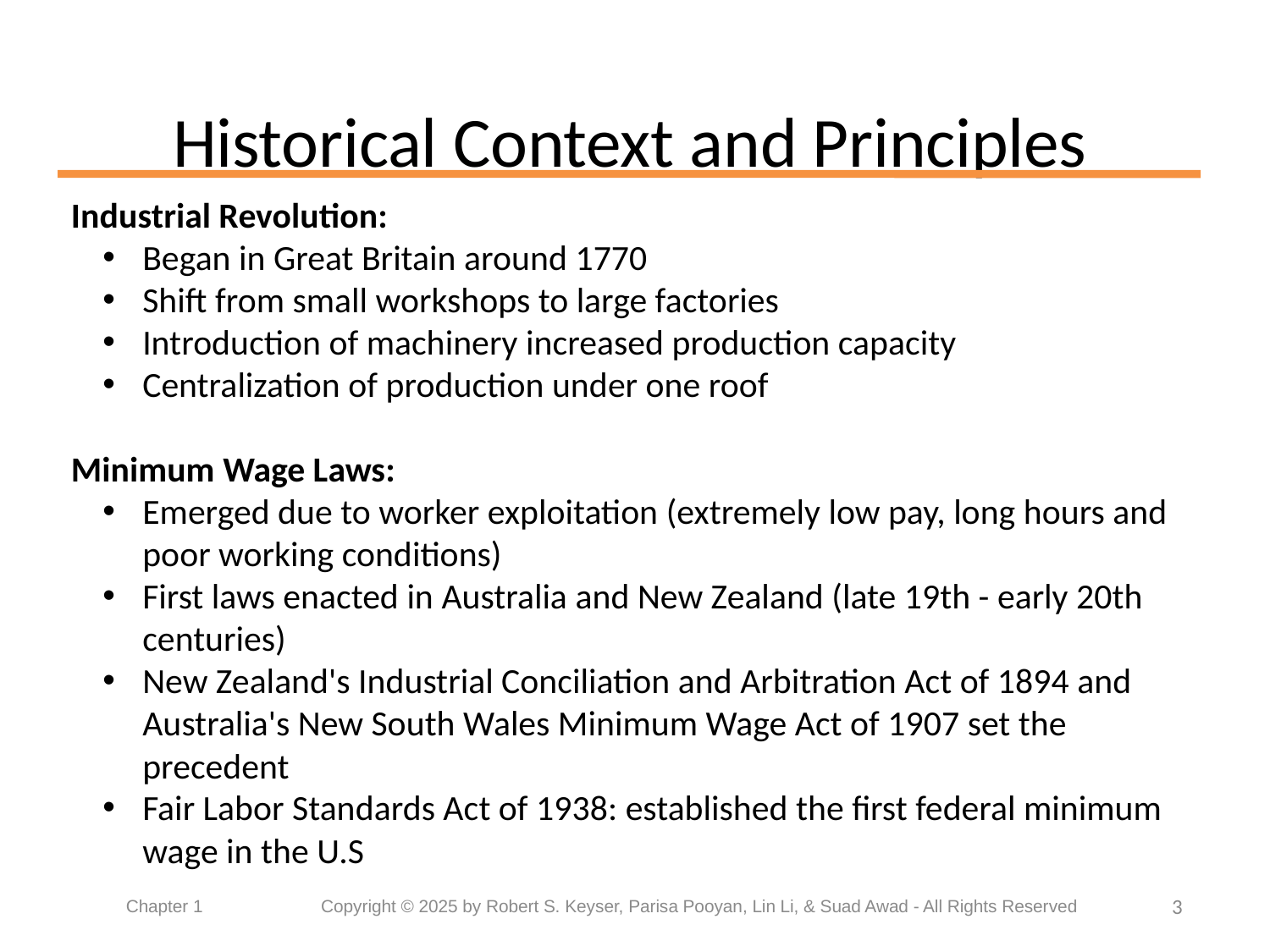

# Historical Context and Principles

Industrial Revolution:
Began in Great Britain around 1770
Shift from small workshops to large factories
Introduction of machinery increased production capacity
Centralization of production under one roof

Minimum Wage Laws:
Emerged due to worker exploitation (extremely low pay, long hours and poor working conditions)
First laws enacted in Australia and New Zealand (late 19th - early 20th centuries)
New Zealand's Industrial Conciliation and Arbitration Act of 1894 and Australia's New South Wales Minimum Wage Act of 1907 set the precedent
Fair Labor Standards Act of 1938: established the first federal minimum wage in the U.S
3
Chapter 1 	              Copyright © 2025 by Robert S. Keyser, Parisa Pooyan, Lin Li, & Suad Awad - All Rights Reserved